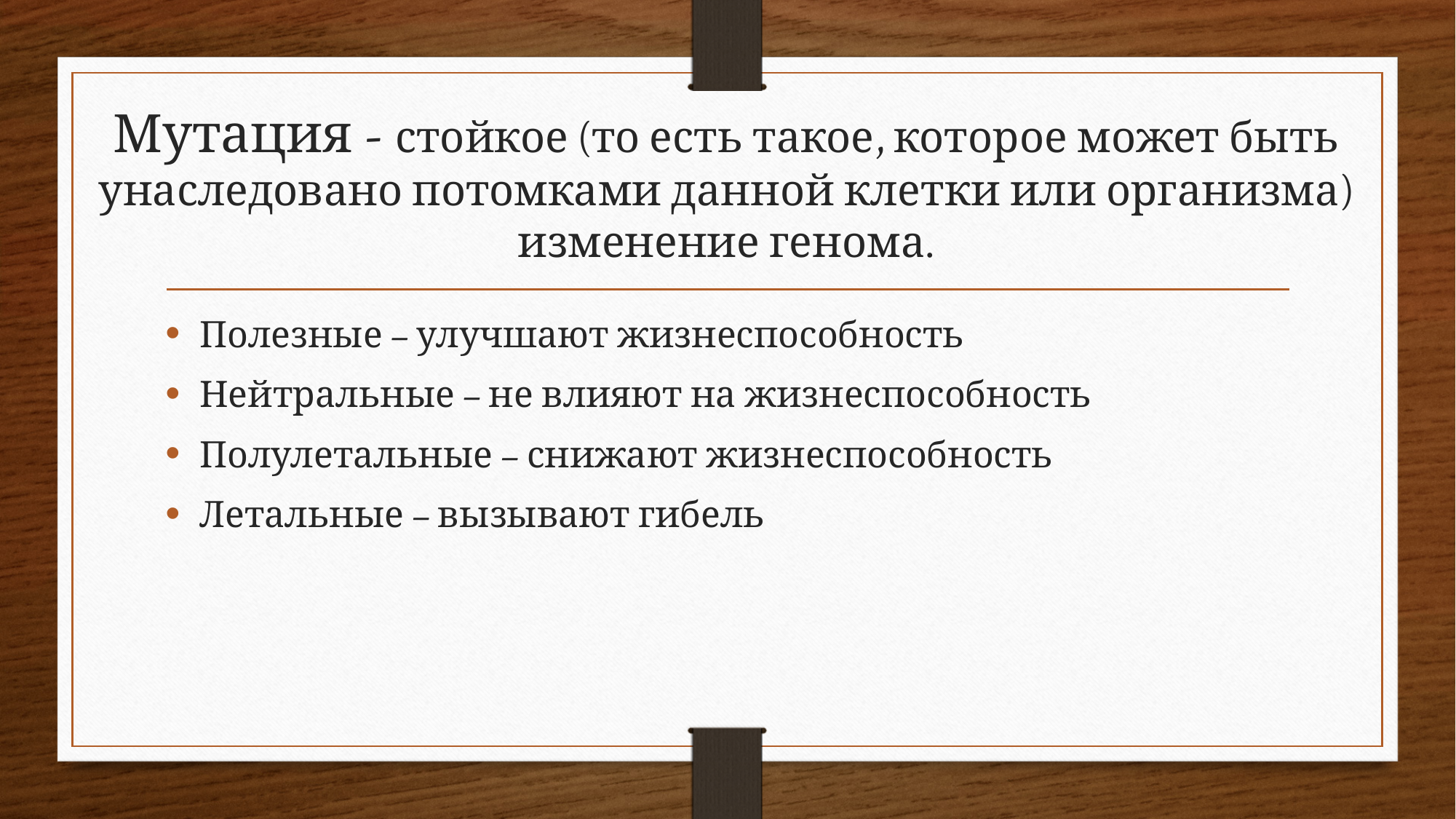

# Мутация - стойкое (то есть такое, которое может быть унаследовано потомками данной клетки или организма) изменение генома.
Полезные – улучшают жизнеспособность
Нейтральные – не влияют на жизнеспособность
Полулетальные – снижают жизнеспособность
Летальные – вызывают гибель